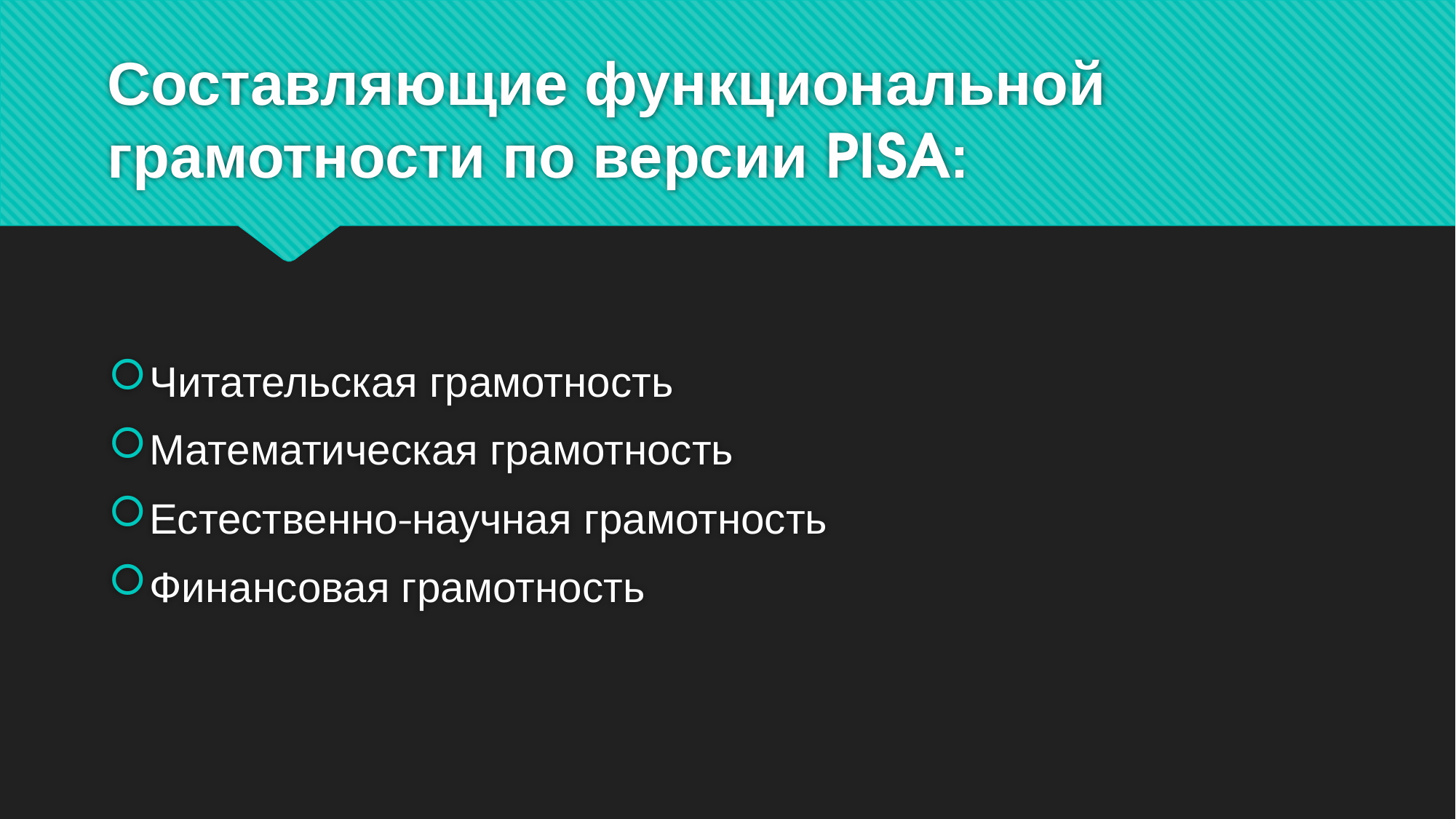

# Составляющие функциональной грамотности по версии PISA:
Читательская грамотность
Математическая грамотность
Естественно-научная грамотность
Финансовая грамотность